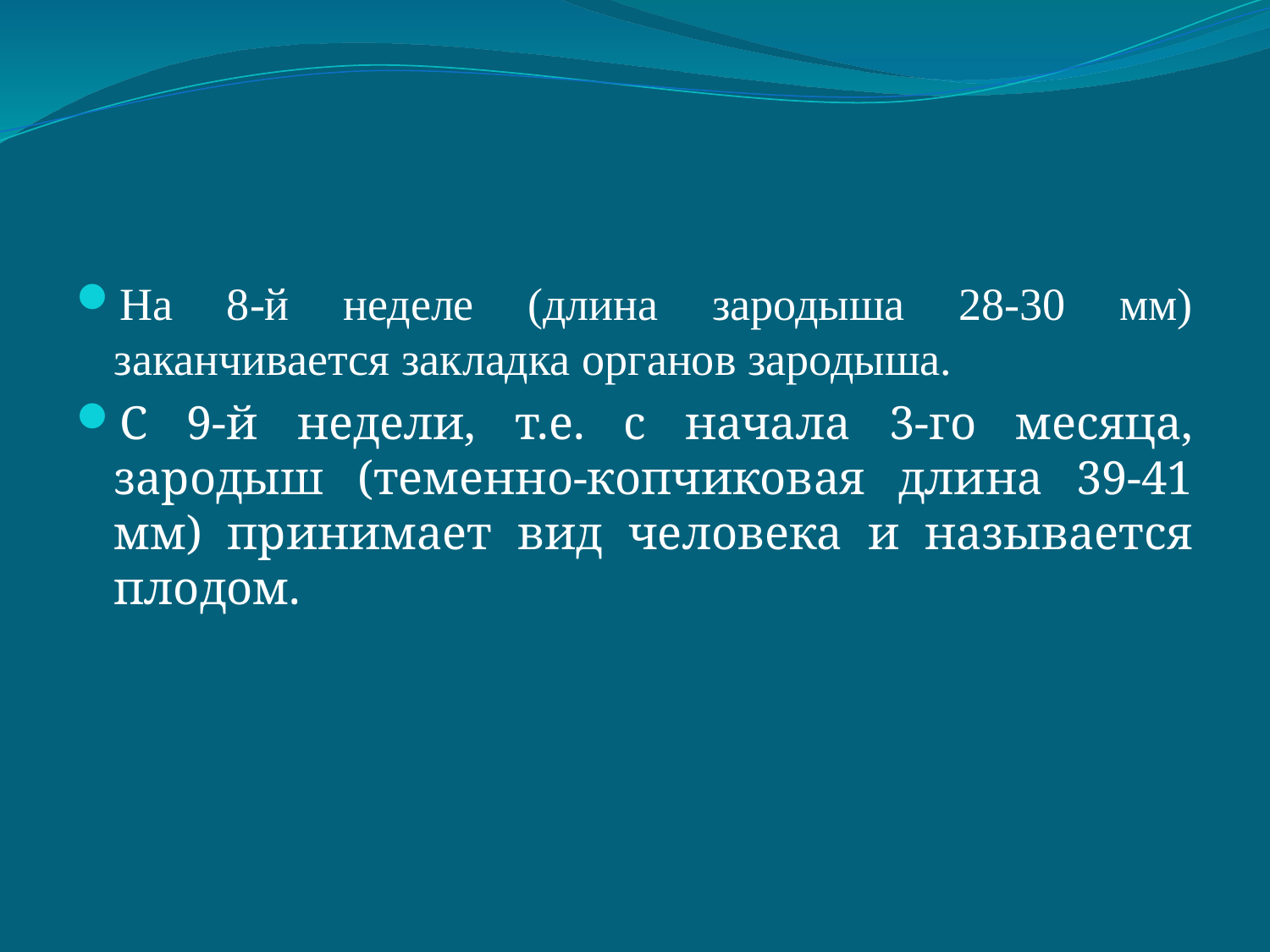

#
На 8-й неделе (длина зародыша 28-30 мм) заканчивается закладка органов зародыша.
С 9-й недели, т.е. с начала 3-го месяца, зародыш (теменно-копчиковая длина 39-41 мм) принимает вид человека и называется плодом.